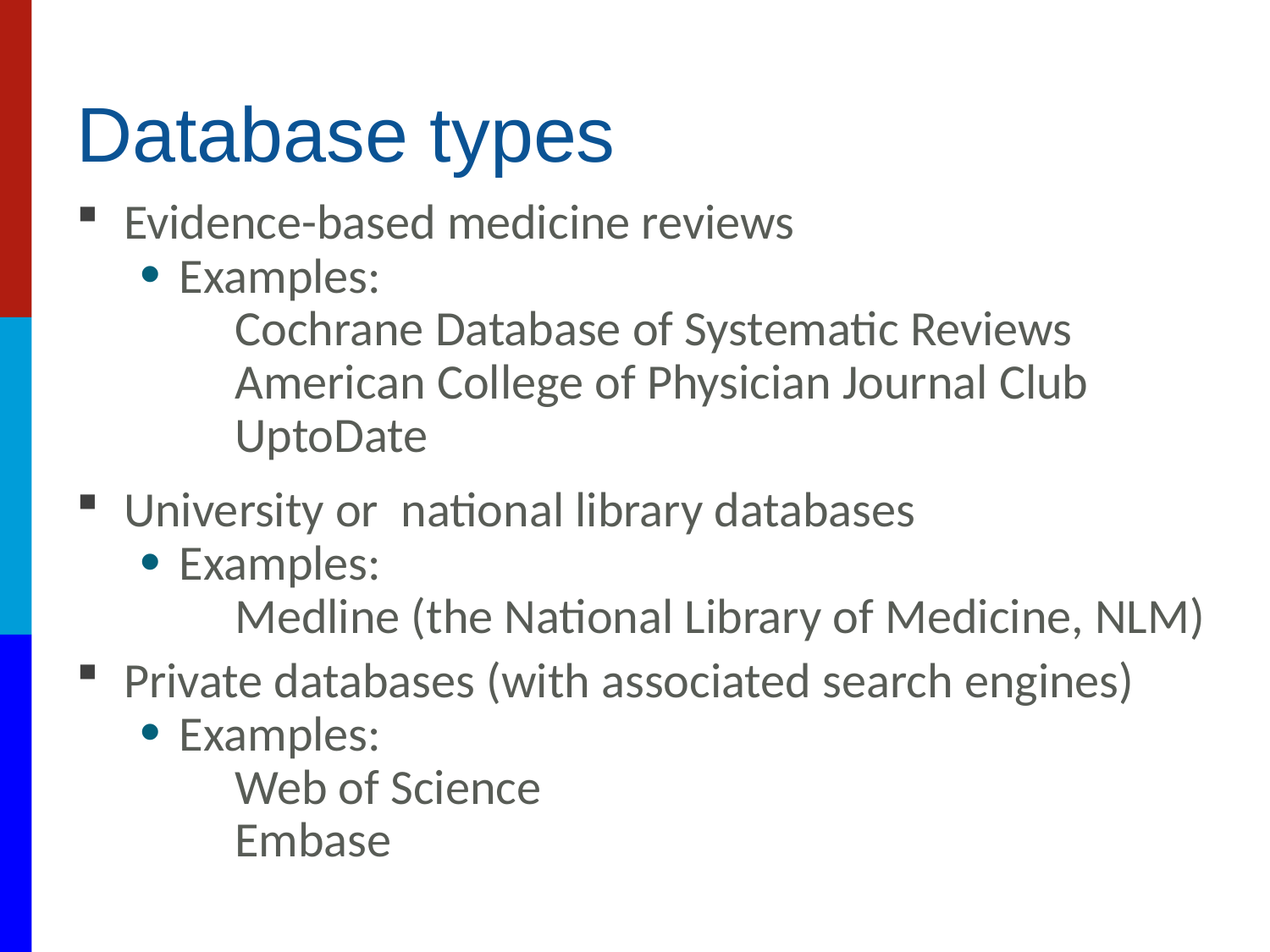

# Database types
Evidence-based medicine reviews
Examples:
Cochrane Database of Systematic Reviews
American College of Physician Journal Club
UptoDate
University or  national library databases
Examples:
Medline (the National Library of Medicine, NLM)
Private databases (with associated search engines)
Examples:
Web of Science
Embase